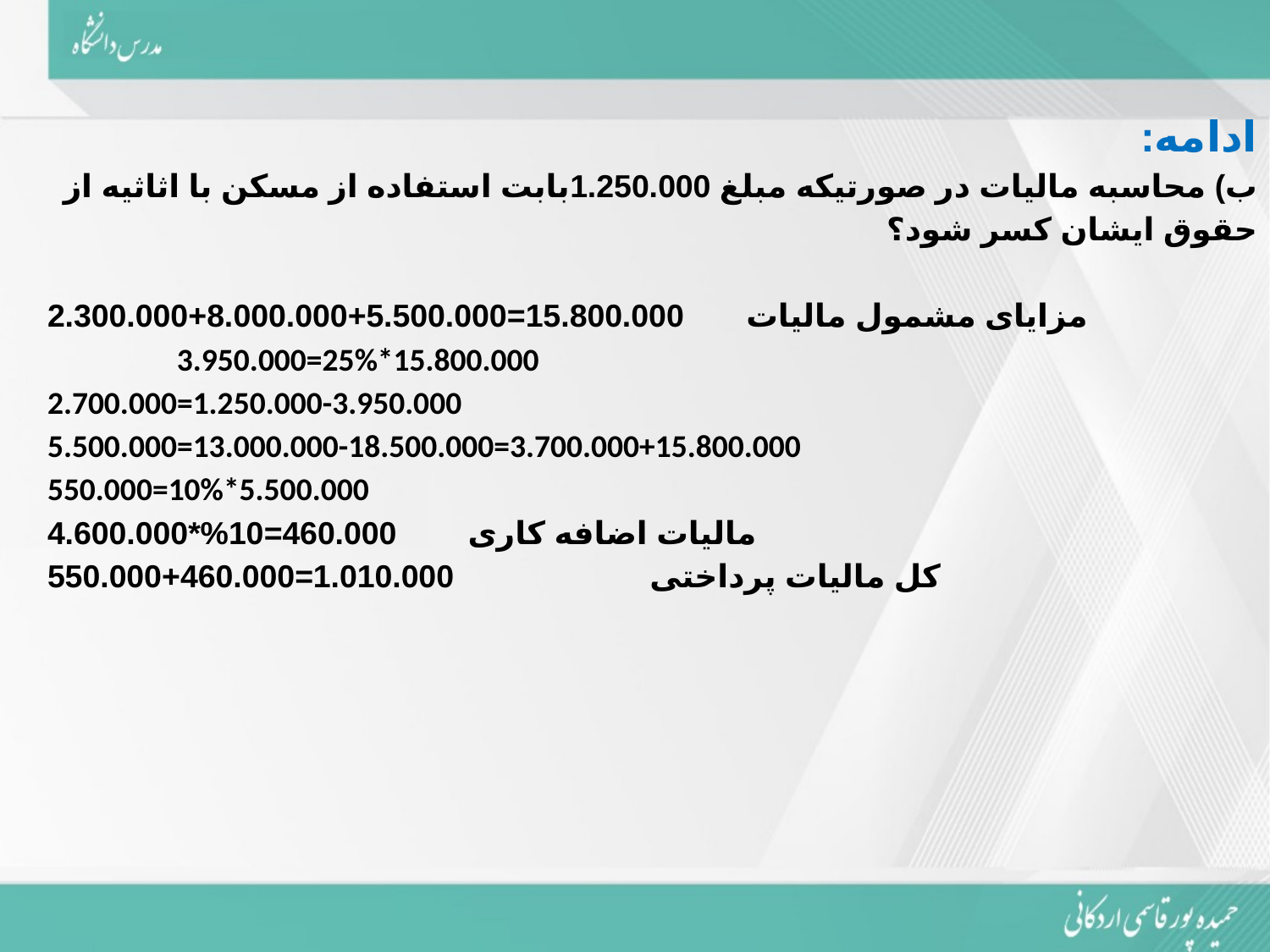

ادامه:
ب) محاسبه مالیات در صورتیکه مبلغ 1.250.000بابت استفاده از مسکن با اثاثیه از حقوق ایشان کسر شود؟

مزایای مشمول مالیات       15.800.000=5.500.000+8.000.000+2.300.000
                  3.950.000=25%*15.800.000
2.700.000=1.250.000-3.950.000
5.500.000=13.000.000-18.500.000=3.700.000+15.800.000
550.000=10%*5.500.000
مالیات اضافه کاری        460.000=10%*4.600.000
کل مالیات پرداختی                      1.010.000=460.000+550.000